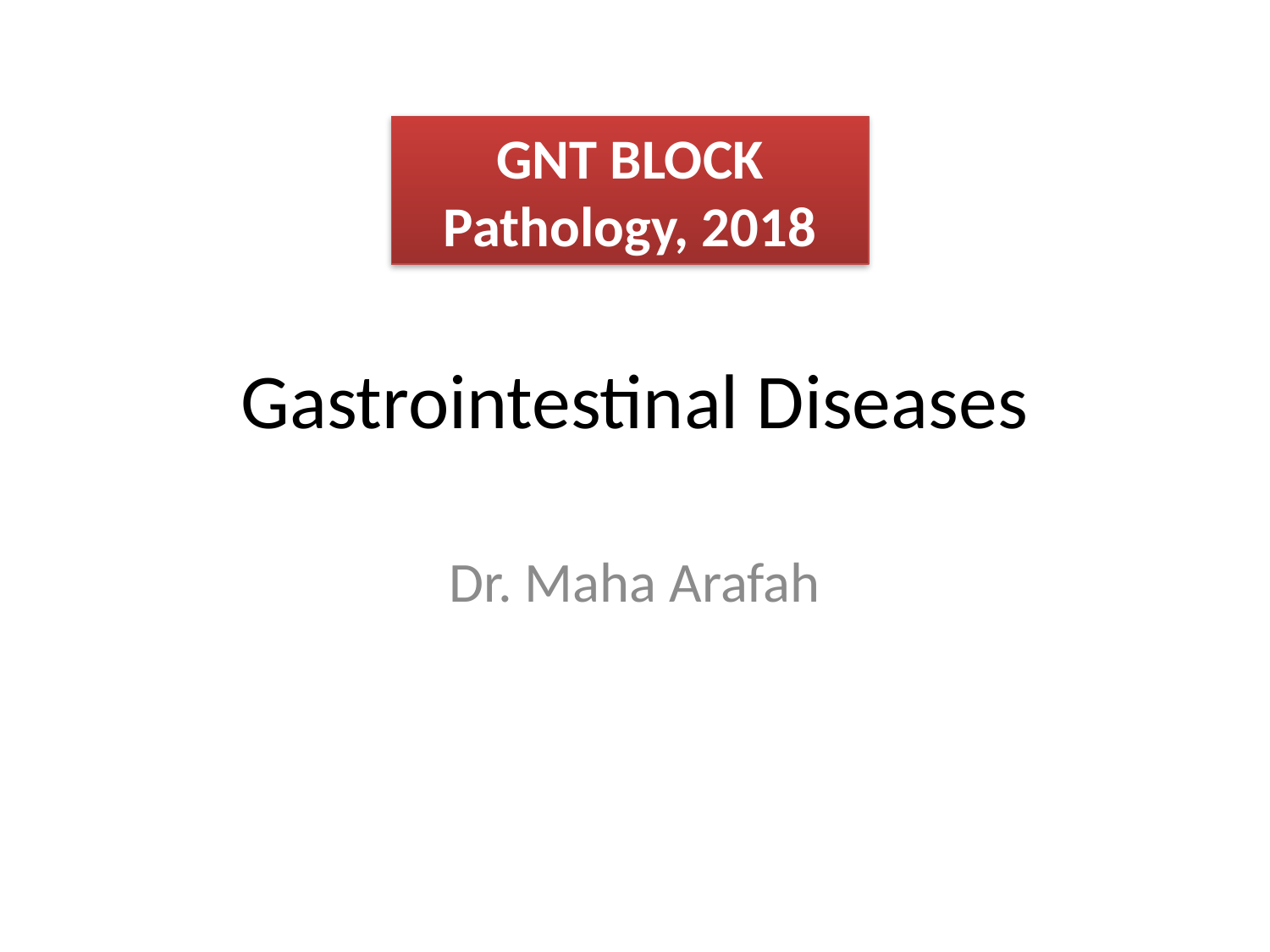

GNT BLOCK
Pathology, 2018
# Gastrointestinal Diseases
Dr. Maha Arafah